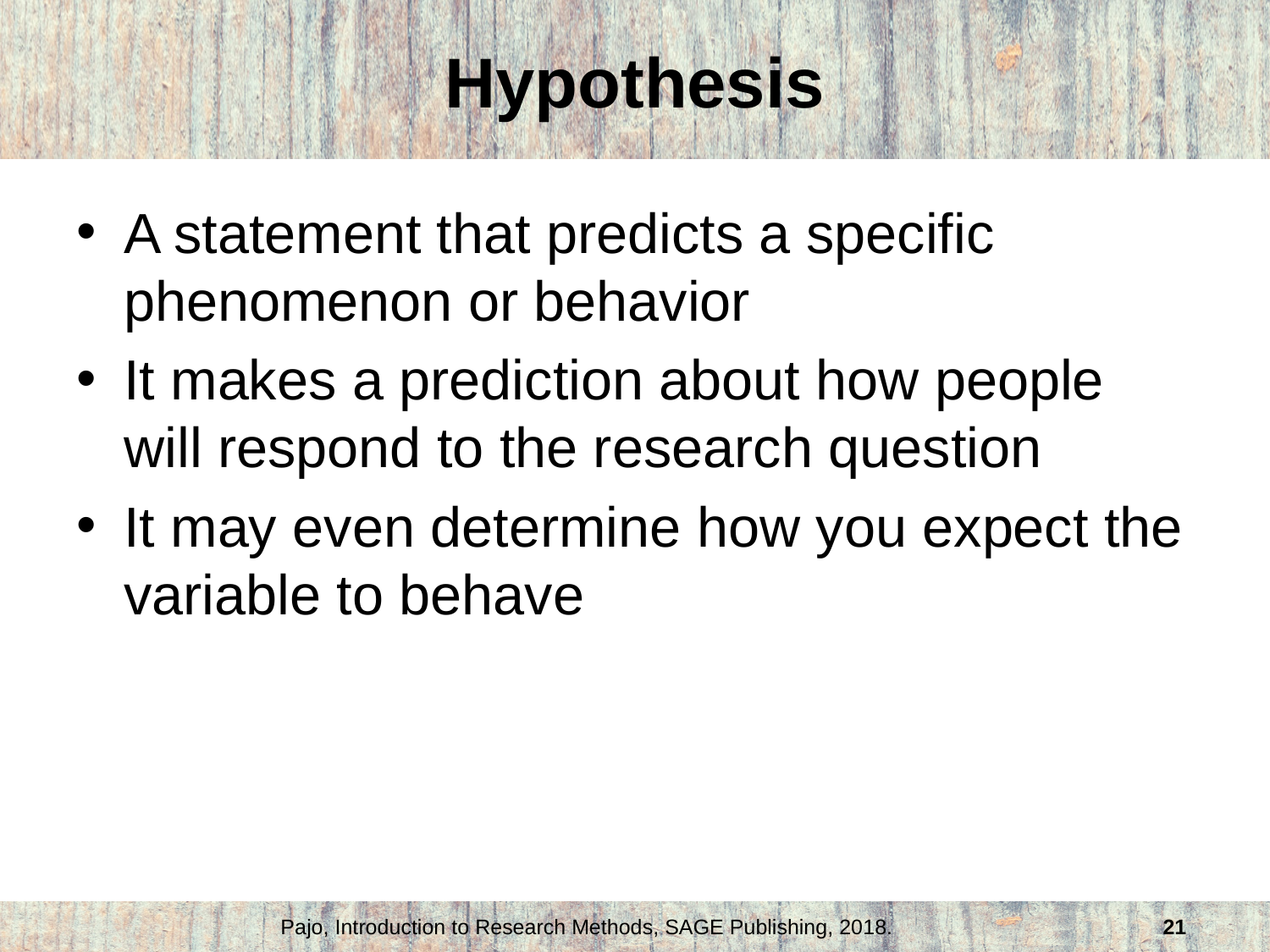

# Hypothesis
A statement that predicts a specific phenomenon or behavior
It makes a prediction about how people will respond to the research question
It may even determine how you expect the variable to behave
Pajo, Introduction to Research Methods, SAGE Publishing, 2018.
21